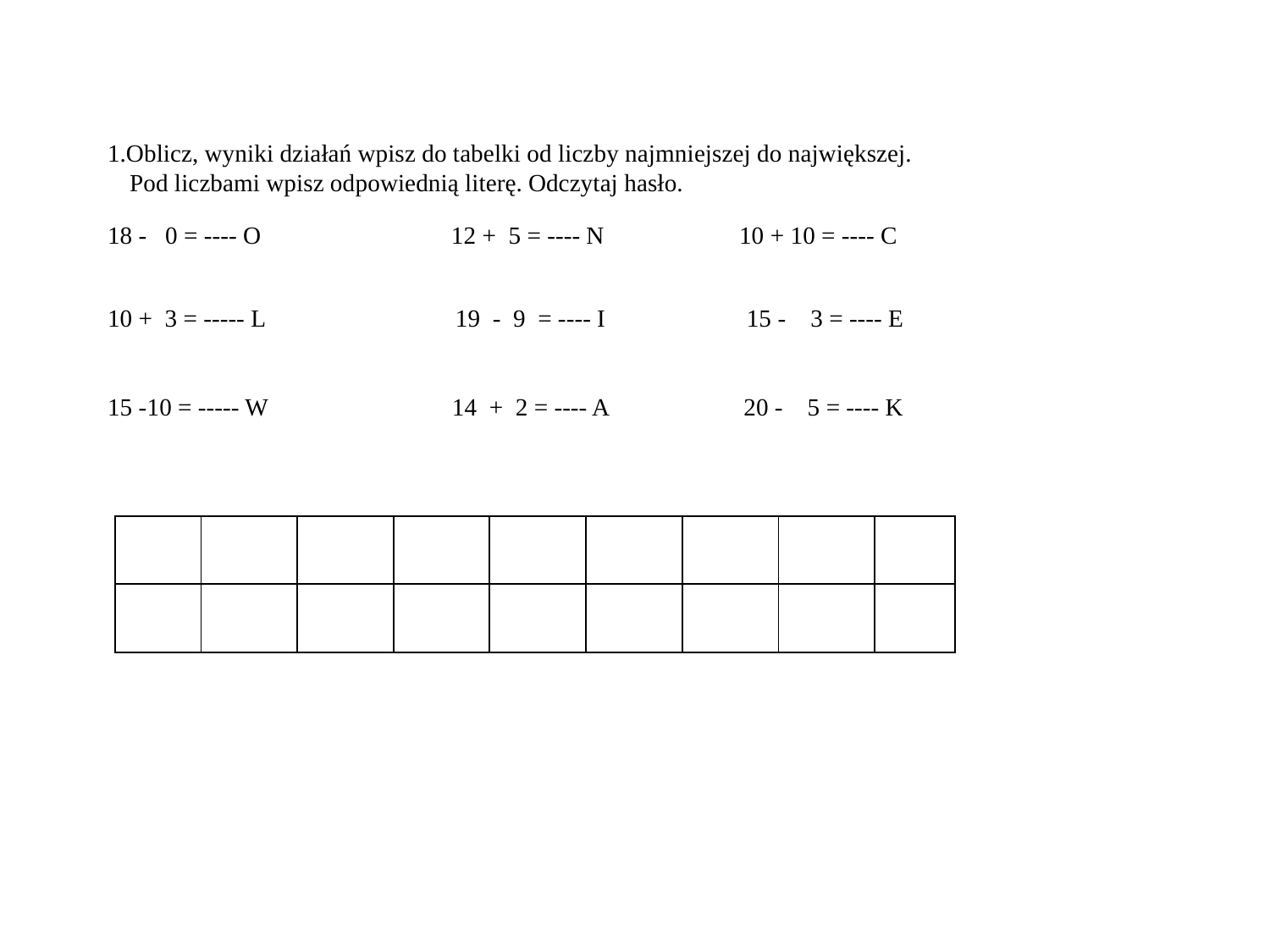

1.Oblicz, wyniki działań wpisz do tabelki od liczby najmniejszej do największej.
    Pod liczbami wpisz odpowiednią literę. Odczytaj hasło.

18 -   0 = ---- O                               12 +  5 = ---- N                      10 + 10 = ---- C

10 +  3 = ----- L                               19  -  9  = ---- I                       15 -    3 = ---- E

15 -10 = ----- W                              14  +  2 = ---- A                      20 -    5 = ---- K

|  |  |  |  |  |  |  |  |  |
| --- | --- | --- | --- | --- | --- | --- | --- | --- |
|  |  |  |  |  |  |  |  |  |